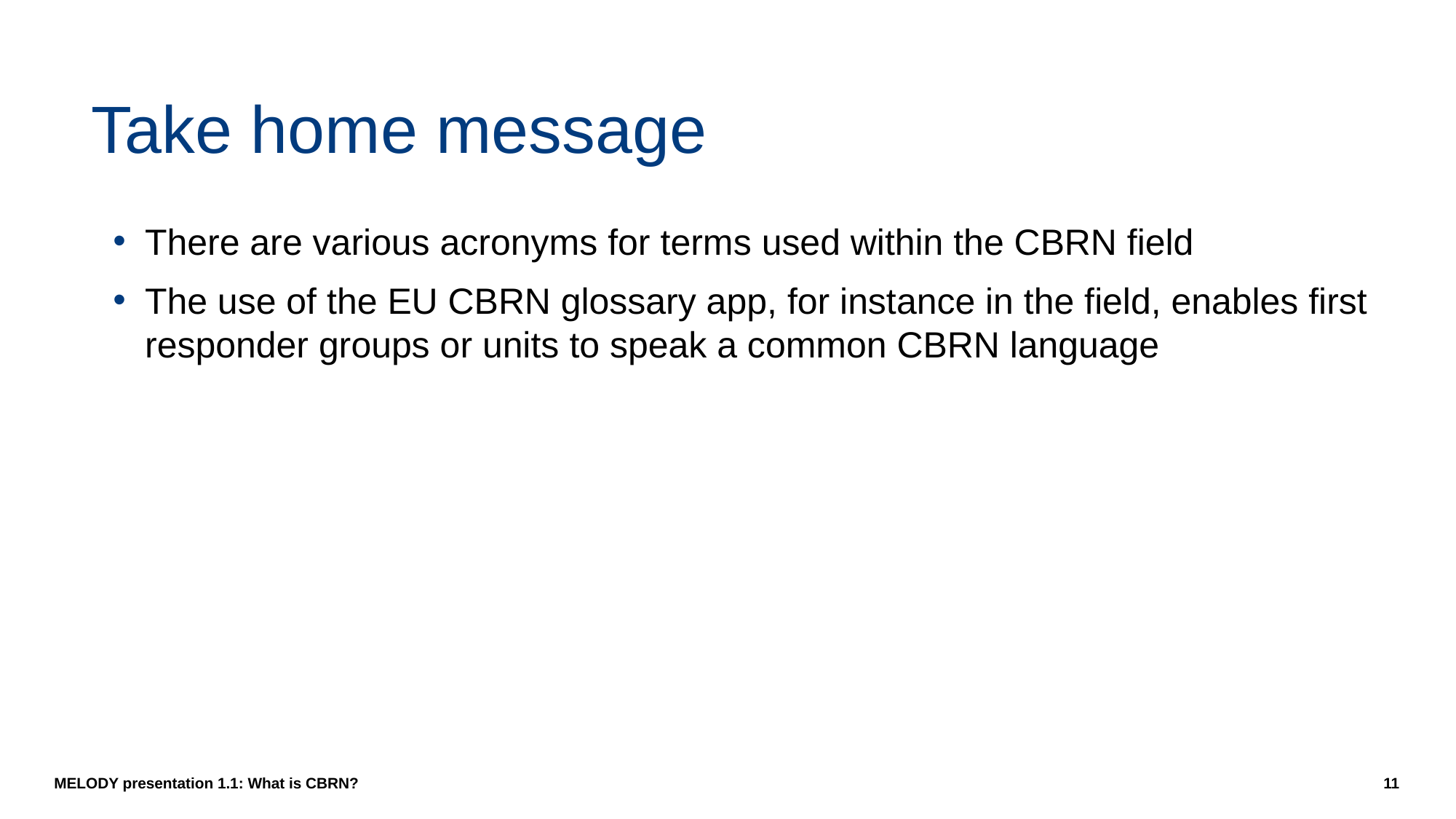

# Take home message
There are various acronyms for terms used within the CBRN field
The use of the EU CBRN glossary app, for instance in the field, enables first responder groups or units to speak a common CBRN language
MELODY presentation 1.1: What is CBRN?
11